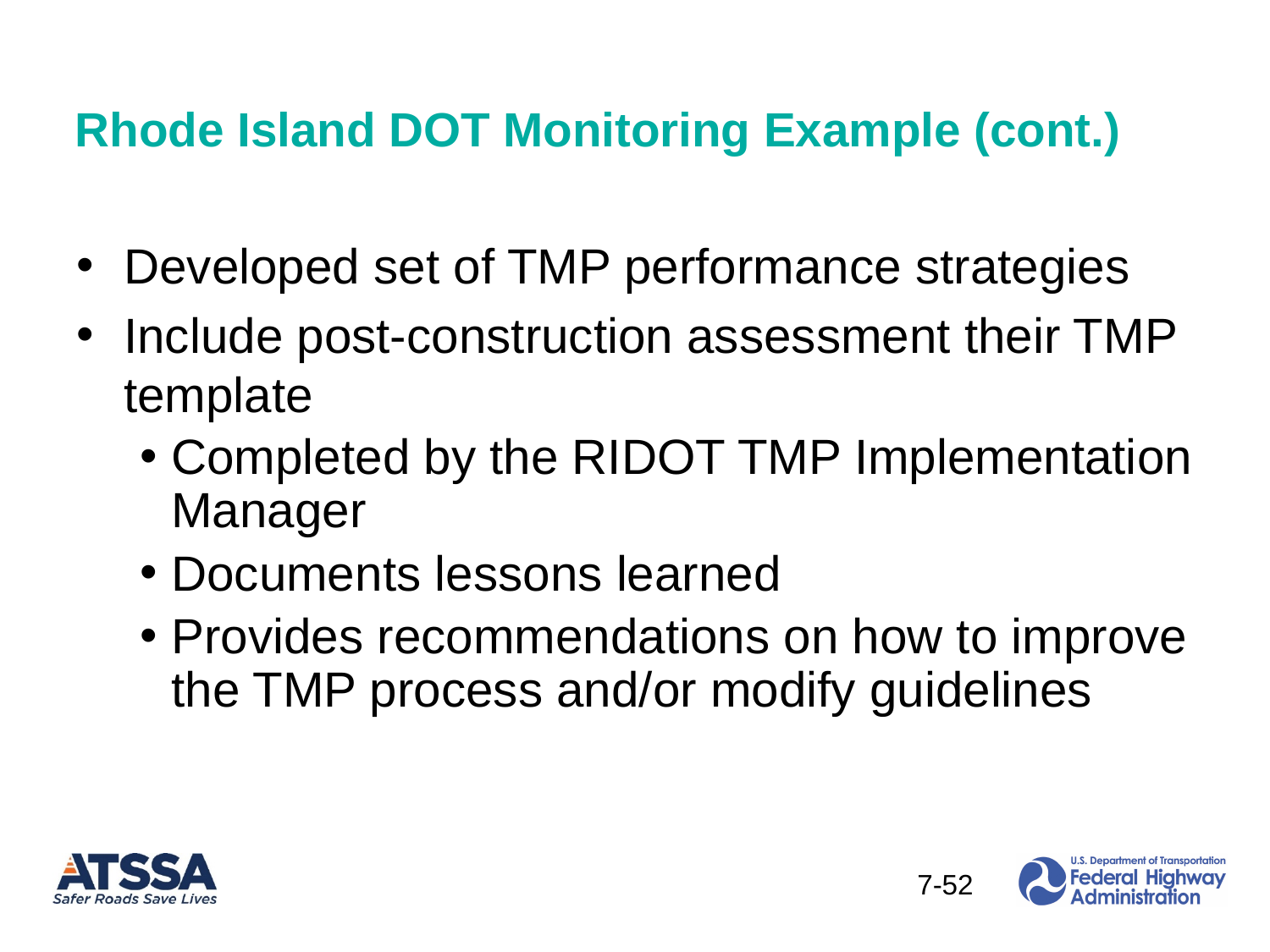

# Rhode Island DOT Monitoring Example (cont.)
Developed set of TMP performance strategies
Include post-construction assessment their TMP template
Completed by the RIDOT TMP Implementation Manager
Documents lessons learned
Provides recommendations on how to improve the TMP process and/or modify guidelines